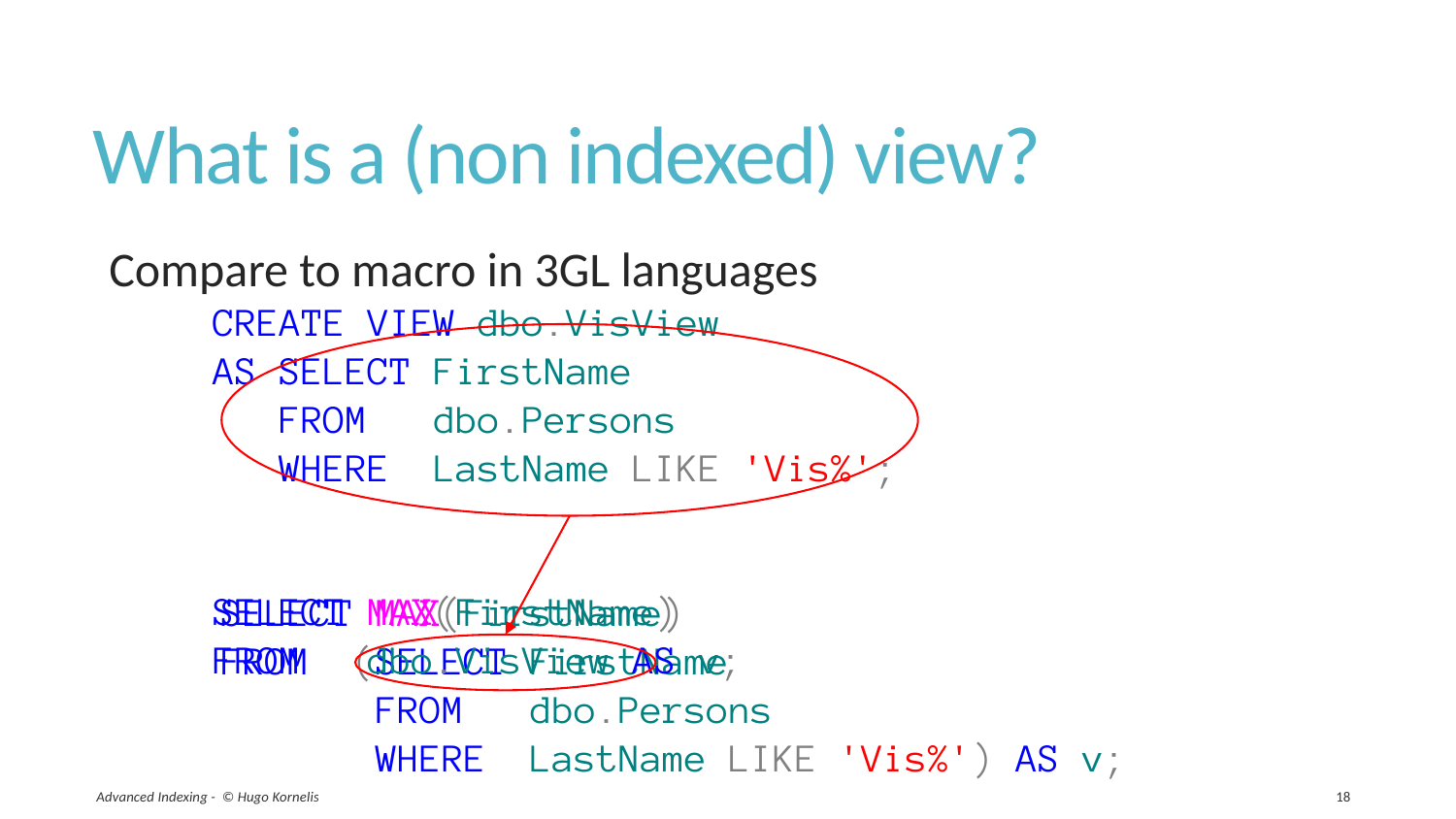

# What is a (non indexed) view?
Compare to macro in 3GL languages
CREATE VIEW dbo.VisView
AS SELECT FirstName
   FROM   dbo.Persons
   WHERE  LastName LIKE 'Vis%';

SELECT MAX(FirstName)
FROM   dbo.VisView AS v;
SELECT MAX(FirstName)
FROM  (SELECT FirstName
       FROM   dbo.Persons
       WHERE  LastName LIKE 'Vis%') AS v;

Advanced Indexing -  © Hugo Kornelis
18